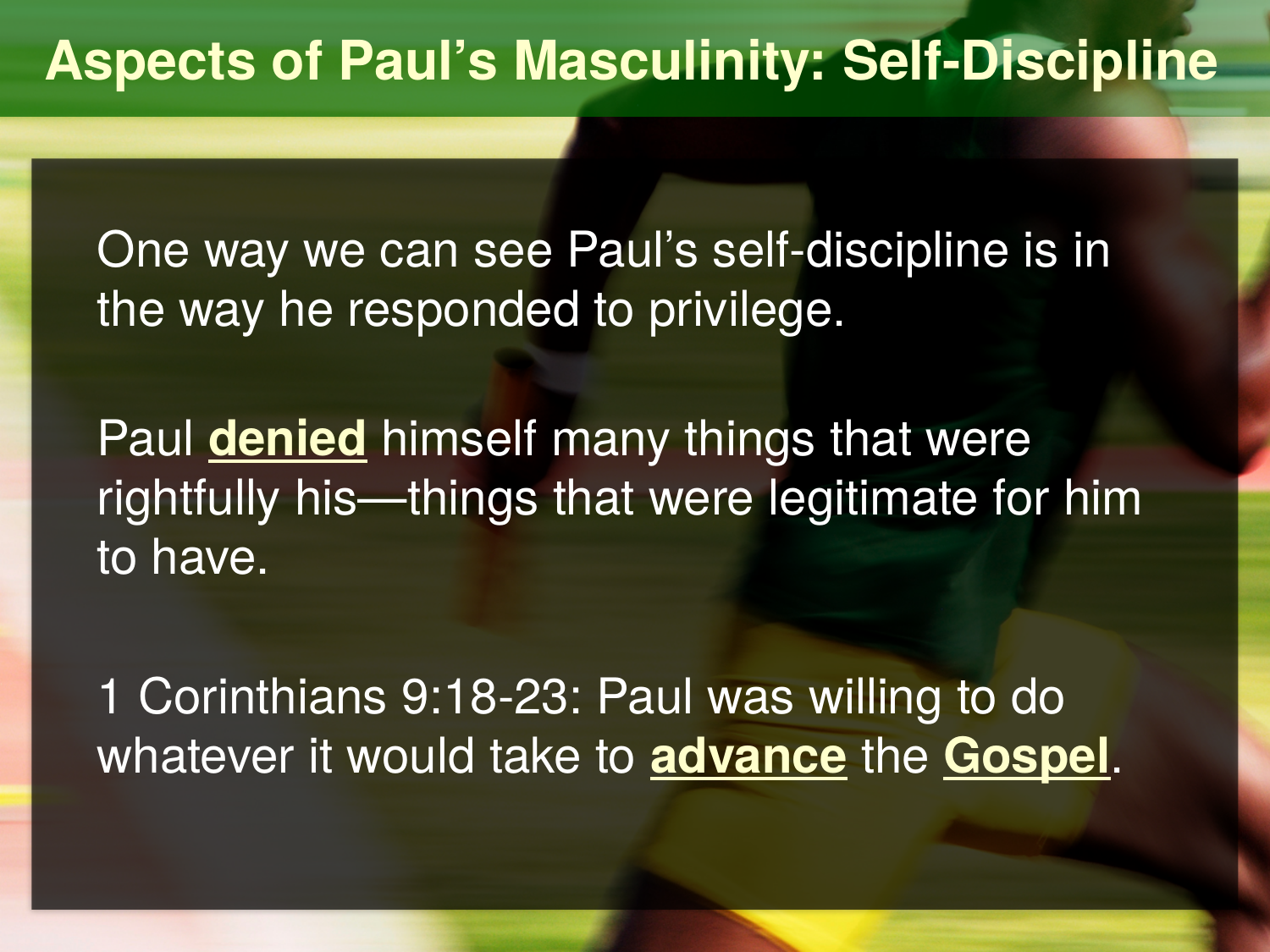

Aspects of Paul’s Masculinity: Self-Discipline

One way we can see Paul’s self-discipline is in the way he responded to privilege.
Paul denied himself many things that were rightfully his—things that were legitimate for him to have.

1 Corinthians 9:18-23: Paul was willing to do whatever it would take to advance the Gospel.